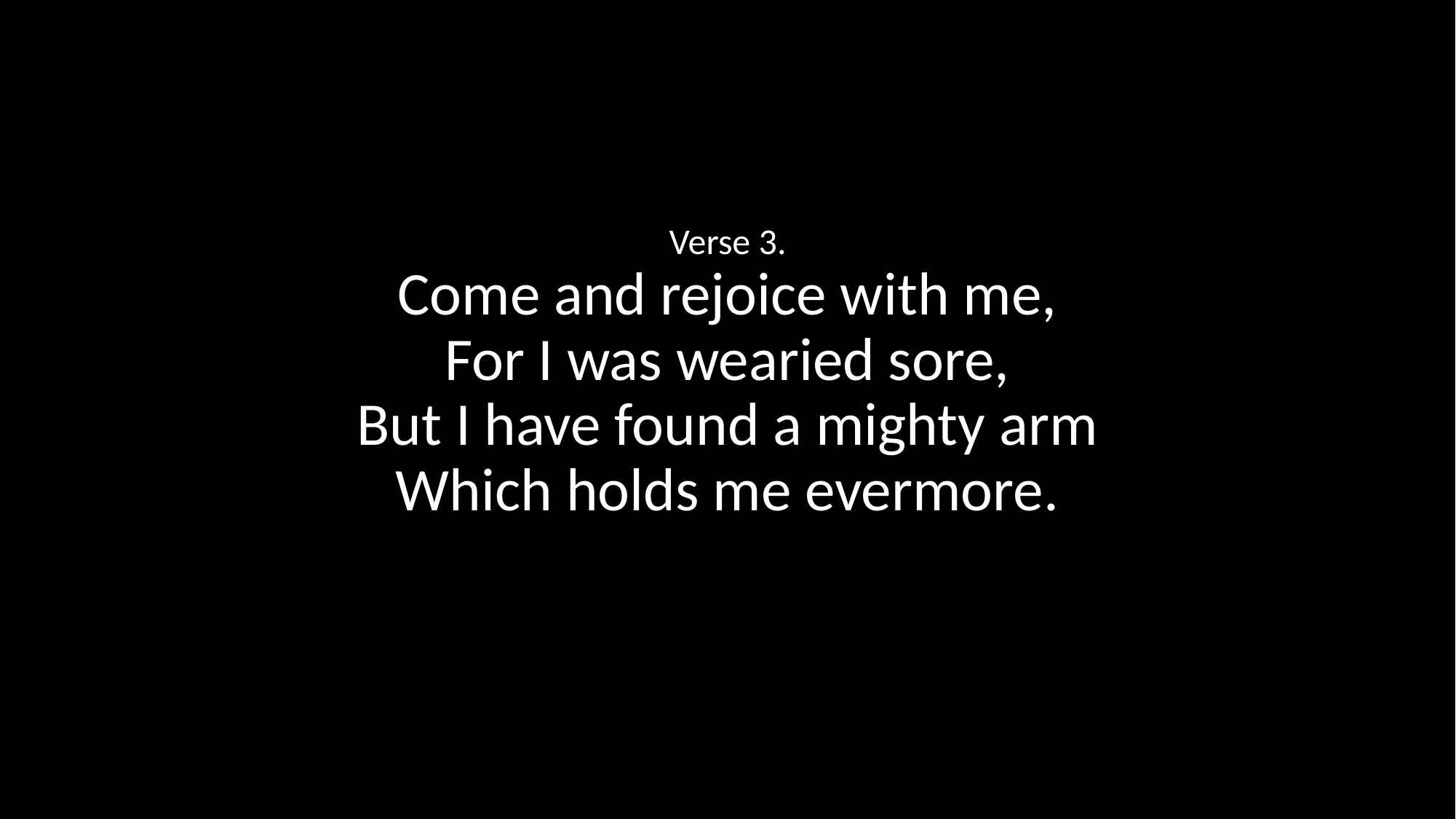

Verse 3.
Come and rejoice with me,
For I was wearied sore,
But I have found a mighty arm
Which holds me evermore.